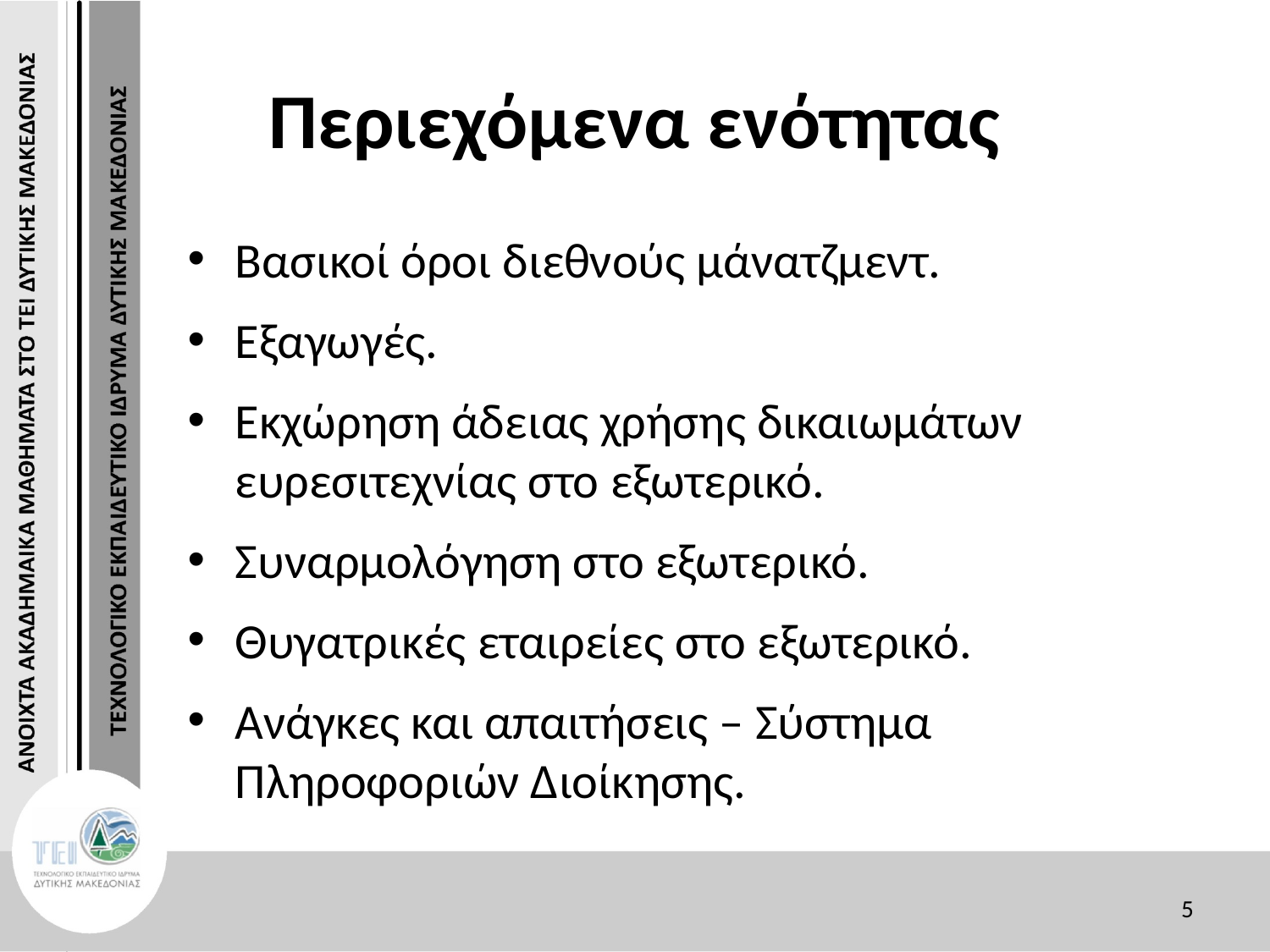

# Περιεχόμενα ενότητας
Βασικοί όροι διεθνούς μάνατζμεντ.
Εξαγωγές.
Εκχώρηση άδειας χρήσης δικαιωμάτων ευρεσιτεχνίας στο εξωτερικό.
Συναρμολόγηση στο εξωτερικό.
Θυγατρικές εταιρείες στο εξωτερικό.
Ανάγκες και απαιτήσεις – Σύστημα Πληροφοριών Διοίκησης.

5